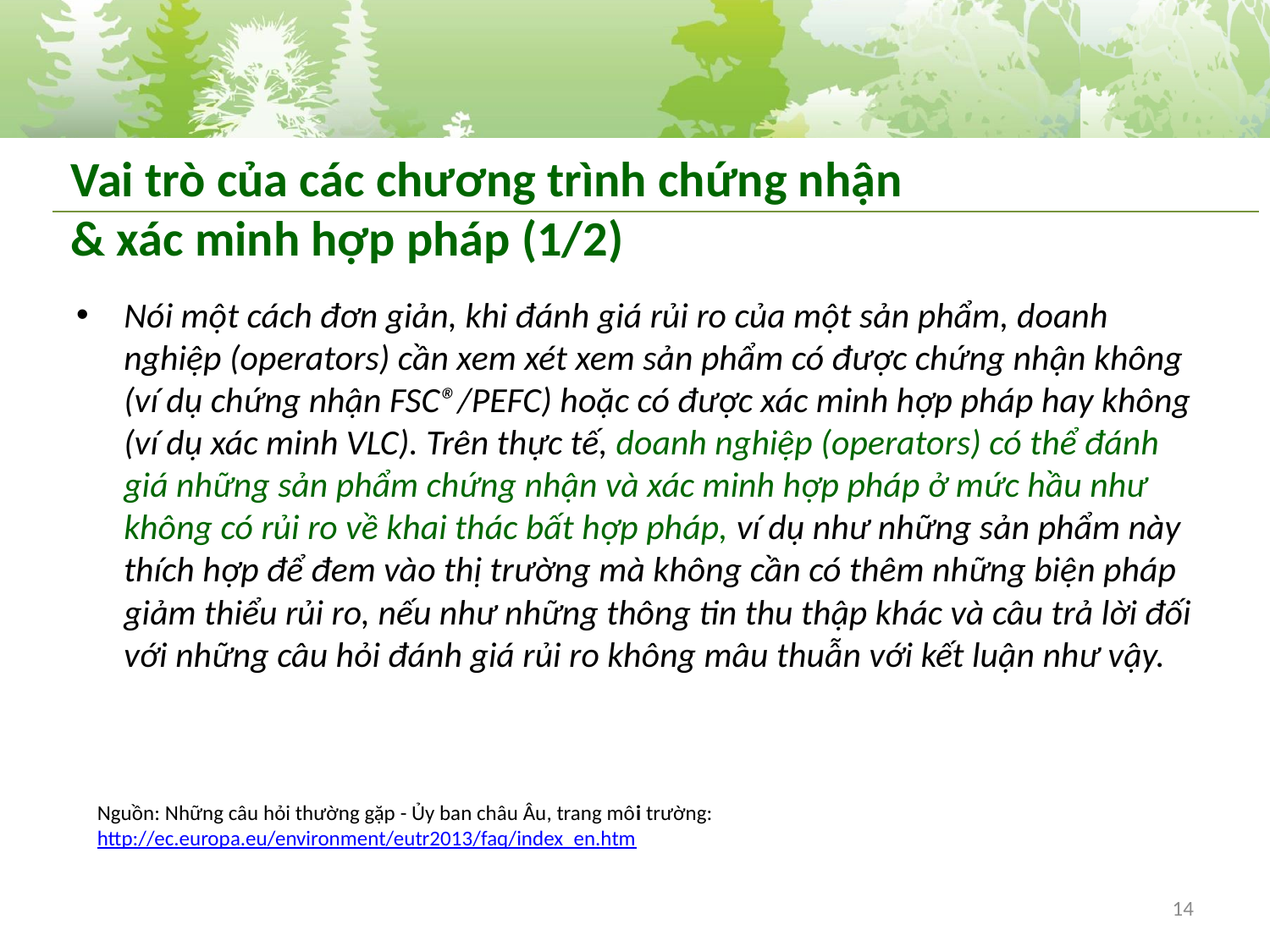

# Vai trò của các chương trình chứng nhận & xác minh hợp pháp (1/2)
Nói một cách đơn giản, khi đánh giá rủi ro của một sản phẩm, doanh nghiệp (operators) cần xem xét xem sản phẩm có được chứng nhận không (ví dụ chứng nhận FSC®/PEFC) hoặc có được xác minh hợp pháp hay không (ví dụ xác minh VLC). Trên thực tế, doanh nghiệp (operators) có thể đánh giá những sản phẩm chứng nhận và xác minh hợp pháp ở mức hầu như không có rủi ro về khai thác bất hợp pháp, ví dụ như những sản phẩm này thích hợp để đem vào thị trường mà không cần có thêm những biện pháp giảm thiểu rủi ro, nếu như những thông tin thu thập khác và câu trả lời đối với những câu hỏi đánh giá rủi ro không mâu thuẫn với kết luận như vậy.
Nguồn: Những câu hỏi thường gặp - Ủy ban châu Âu, trang môi trường:  http://ec.europa.eu/environment/eutr2013/faq/index_en.htm
14